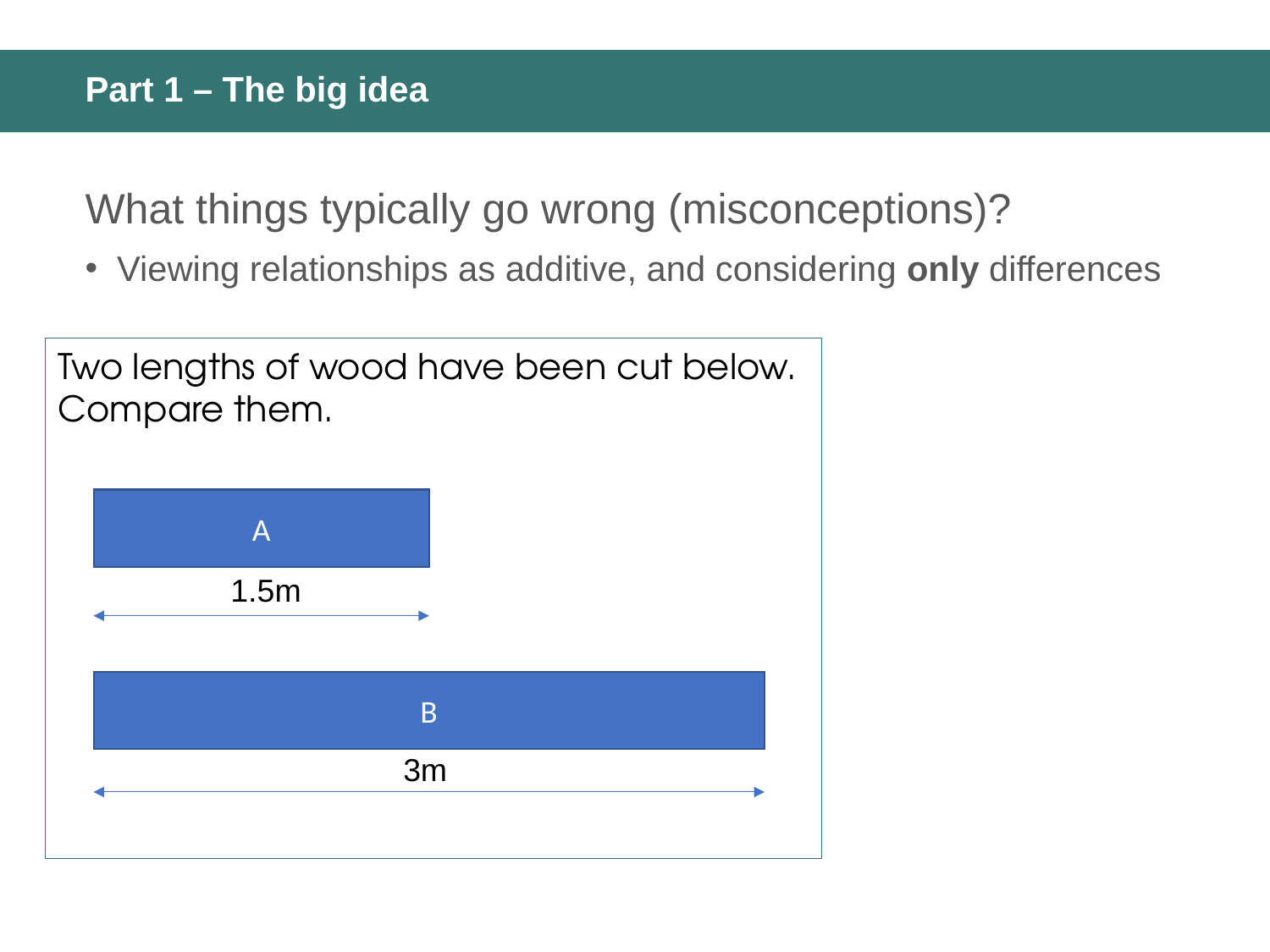

# Part 1 – The big idea
What things typically go wrong (misconceptions)?
Viewing relationships as additive, and considering only differences

Two lengths of wood have been cut below.
Compare them.

A
1.5m
B
3m